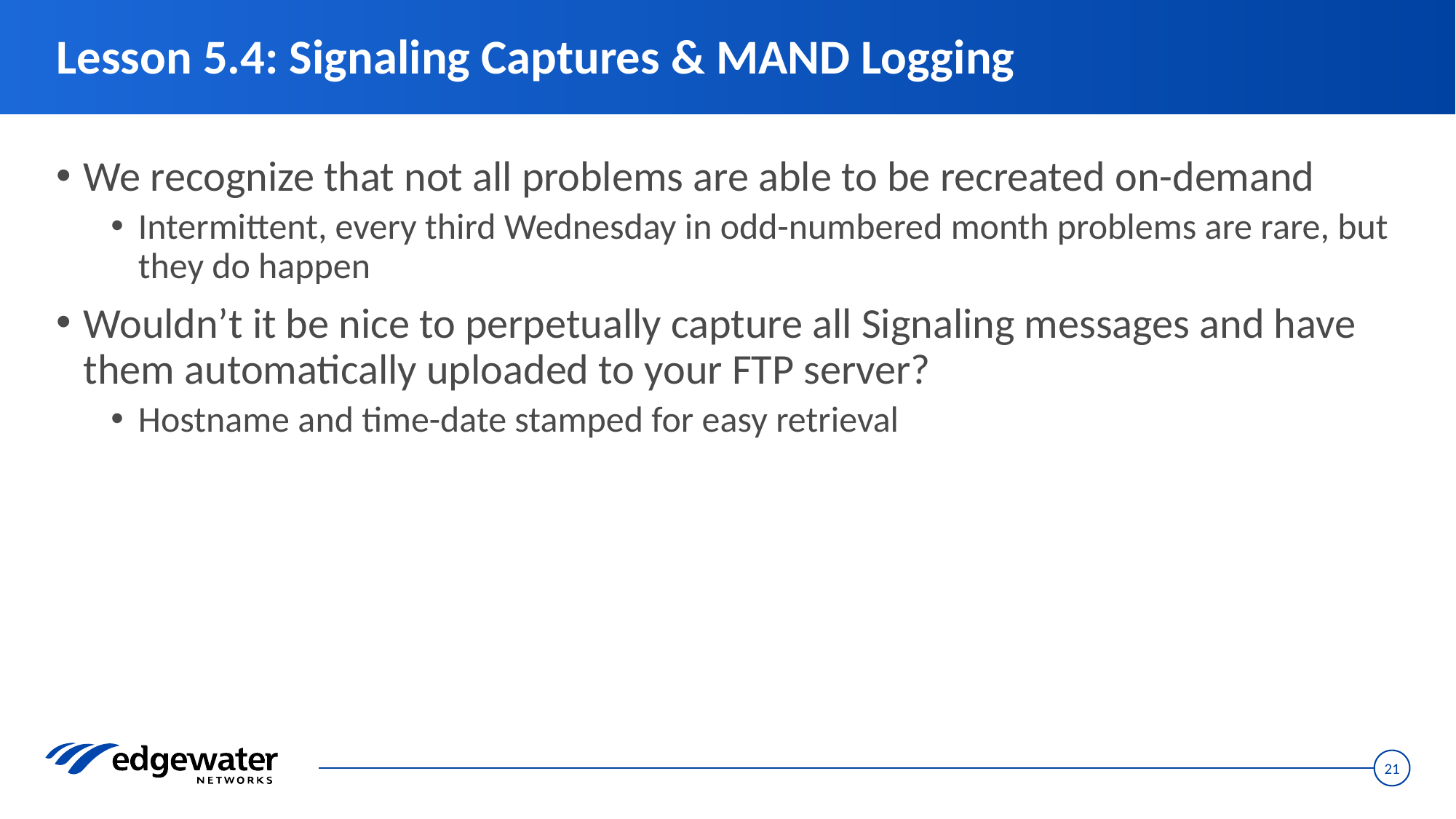

# Lesson 5.4: Signaling Captures & MAND Logging
We recognize that not all problems are able to be recreated on-demand
Intermittent, every third Wednesday in odd-numbered month problems are rare, but they do happen
Wouldn’t it be nice to perpetually capture all Signaling messages and have them automatically uploaded to your FTP server?
Hostname and time-date stamped for easy retrieval